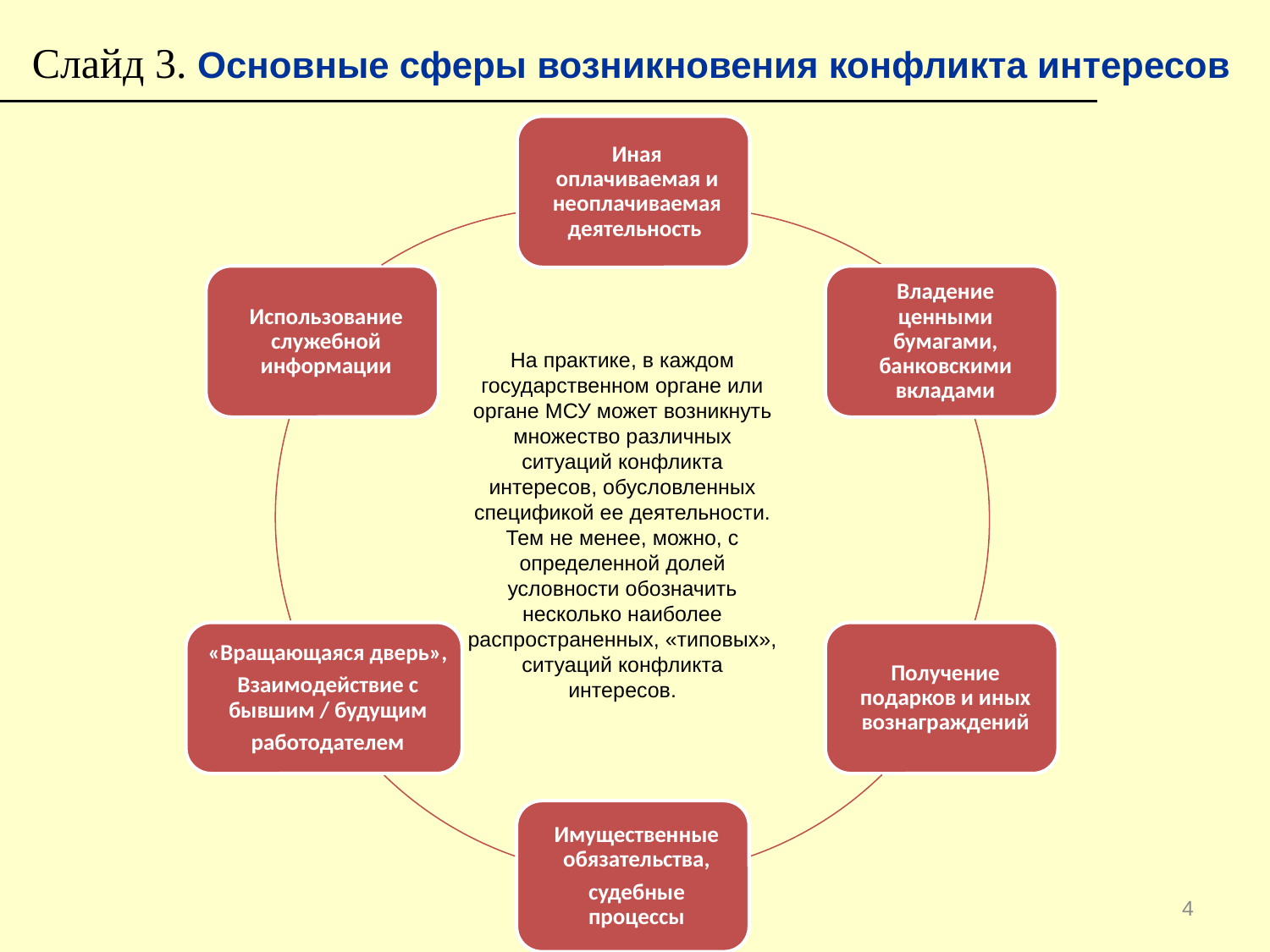

Слайд 3. Основные сферы возникновения конфликта интересов
Иная оплачиваемая и неоплачиваемая деятельность
Владение ценными бумагами, банковскими вкладами
Получение подарков и иных вознаграждений
Имущественные обязательства,
судебные процессы
«Вращающаяся дверь»,
Взаимодействие с бывшим / будущим
работодателем
Использование служебной информации
На практике, в каждом государственном органе или органе МСУ может возникнуть множество различных ситуаций конфликта интересов, обусловленных спецификой ее деятельности. Тем не менее, можно, с определенной долей условности обозначить несколько наиболее распространенных, «типовых», ситуаций конфликта интересов.
4